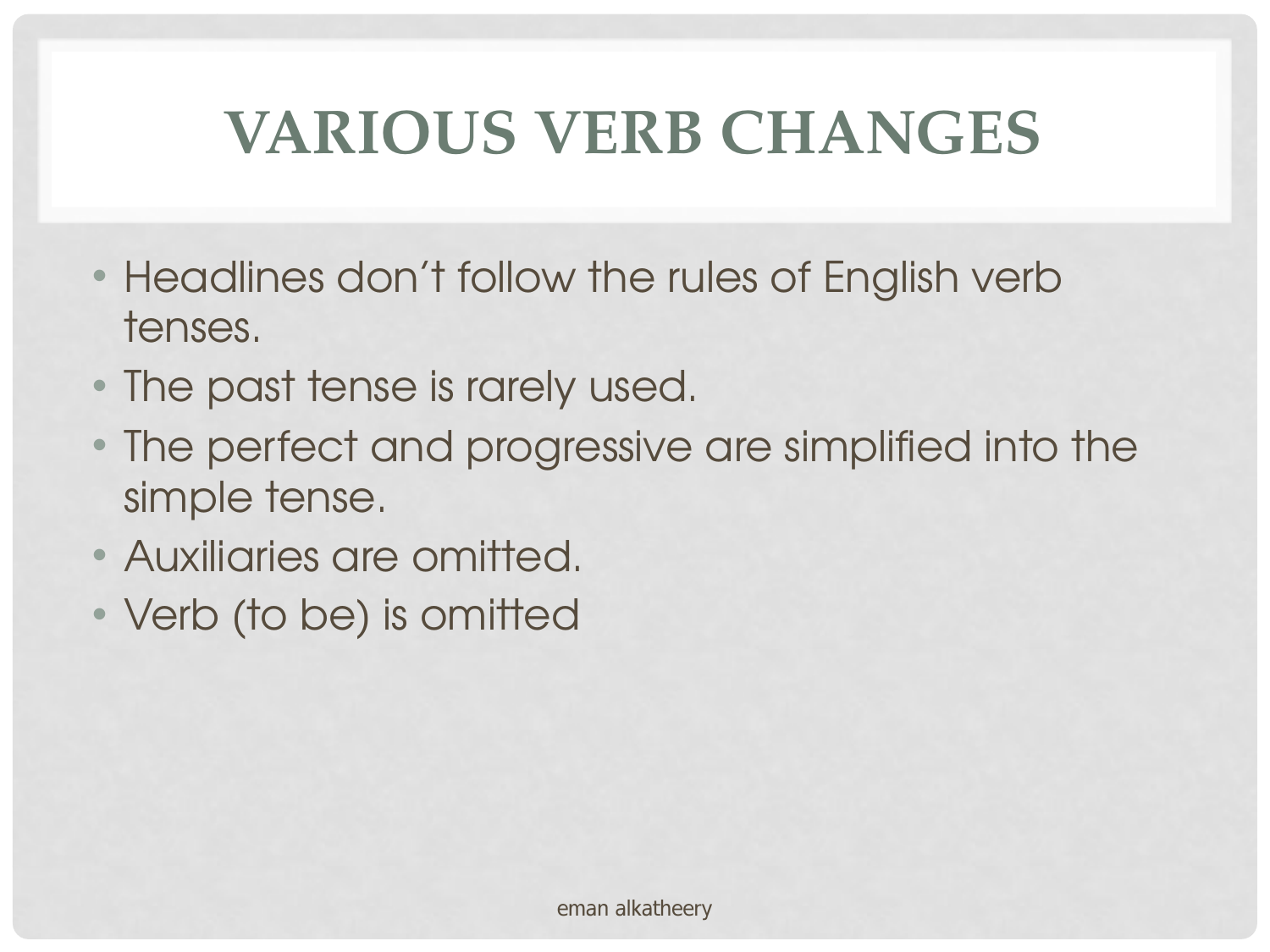

# Various Verb Changes
Headlines don’t follow the rules of English verb tenses.
The past tense is rarely used.
The perfect and progressive are simplified into the simple tense.
Auxiliaries are omitted.
Verb (to be) is omitted

eman alkatheery